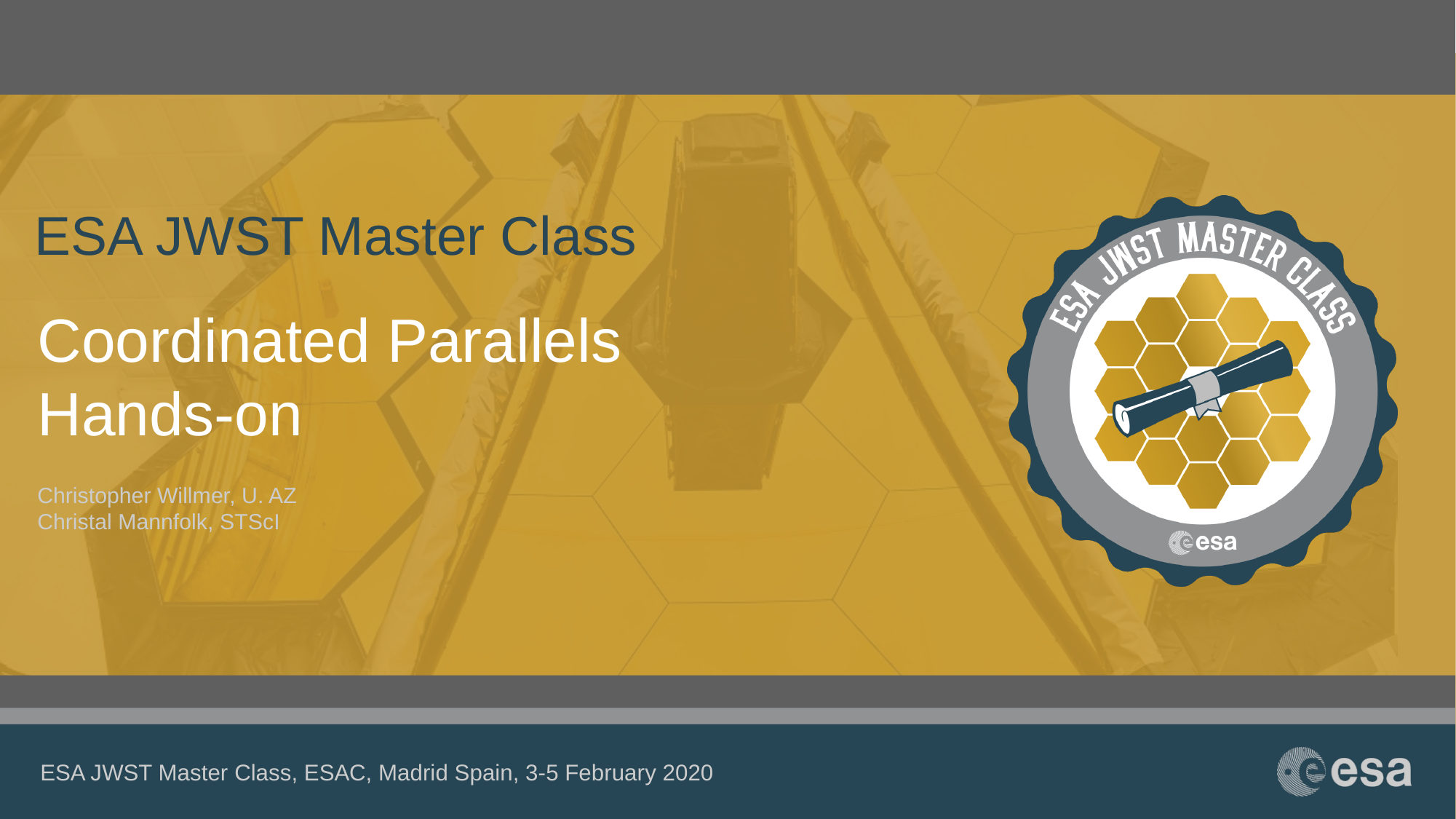

# Coordinated Parallels Hands-on
Christopher Willmer, U. AZ
Christal Mannfolk, STScI